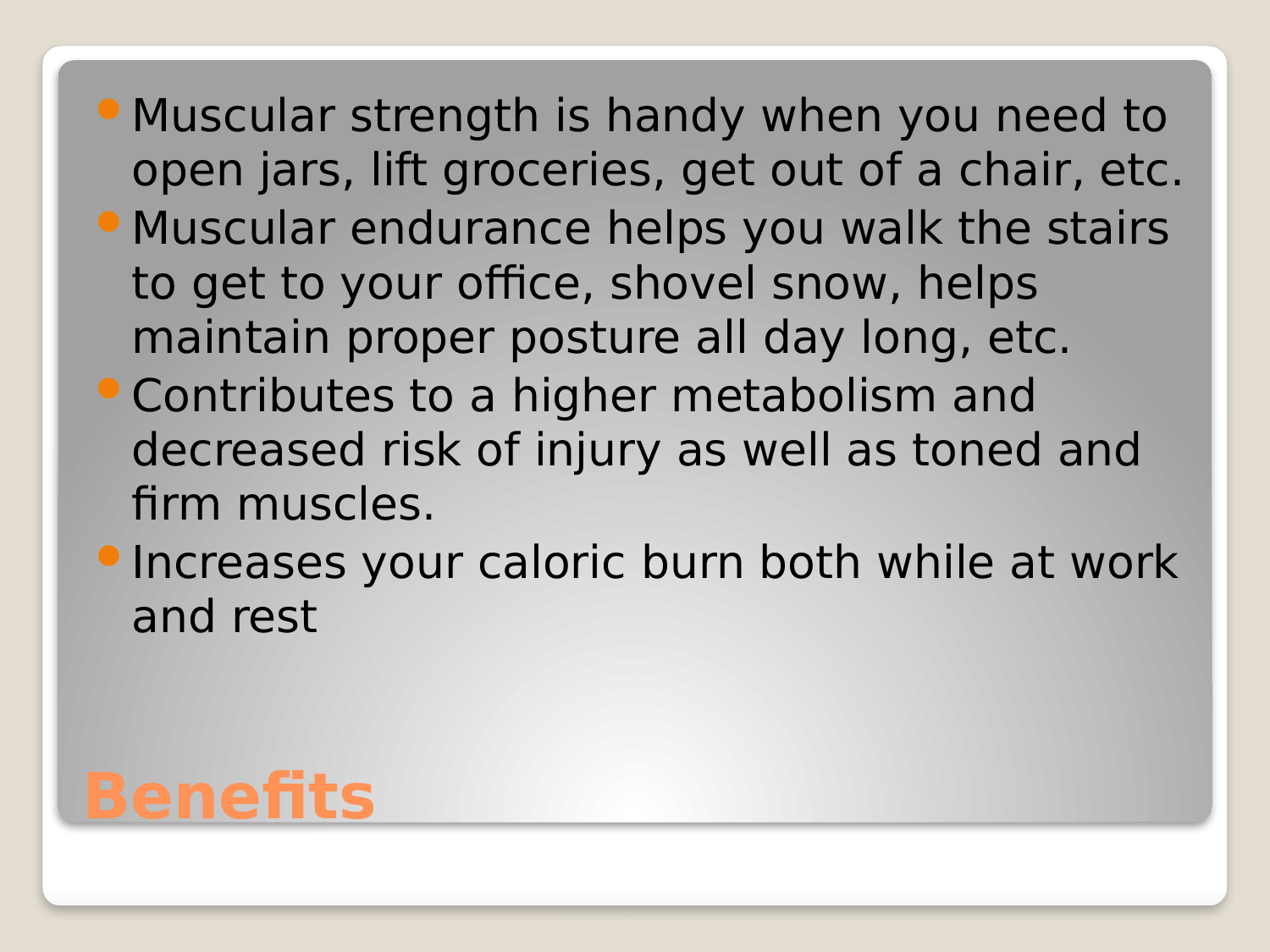

Muscular strength is handy when you need to open jars, lift groceries, get out of a chair, etc.
Muscular endurance helps you walk the stairs to get to your office, shovel snow, helps maintain proper posture all day long, etc.
Contributes to a higher metabolism and decreased risk of injury as well as toned and firm muscles.
Increases your caloric burn both while at work and rest
# Benefits